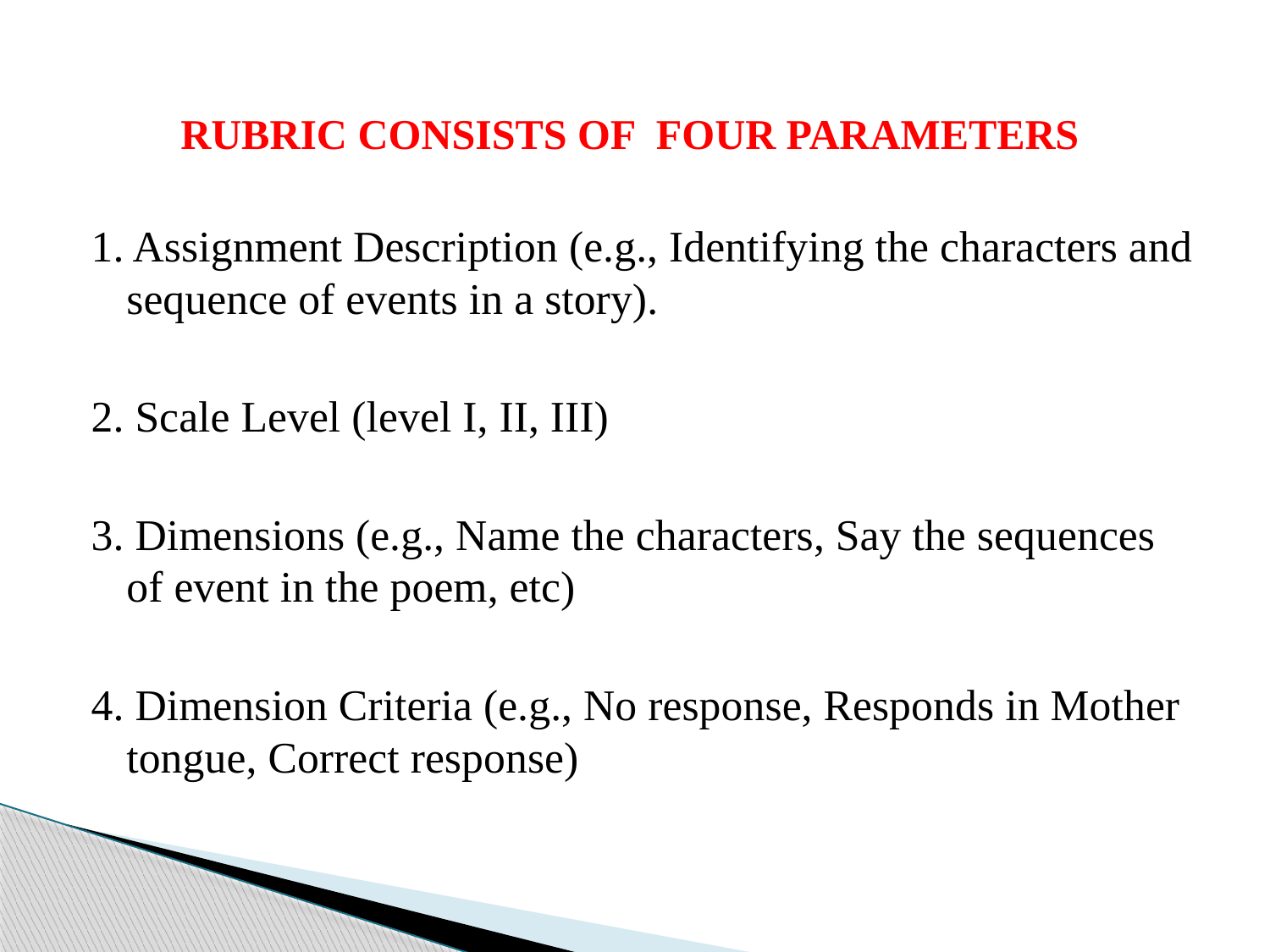

# RUBRIC CONSISTS OF  FOUR PARAMETERS
1. Assignment Description (e.g., Identifying the characters and sequence of events in a story).

2. Scale Level (level I, II, III)

3. Dimensions (e.g., Name the characters, Say the sequences of event in the poem, etc)

4. Dimension Criteria (e.g., No response, Responds in Mother tongue, Correct response)